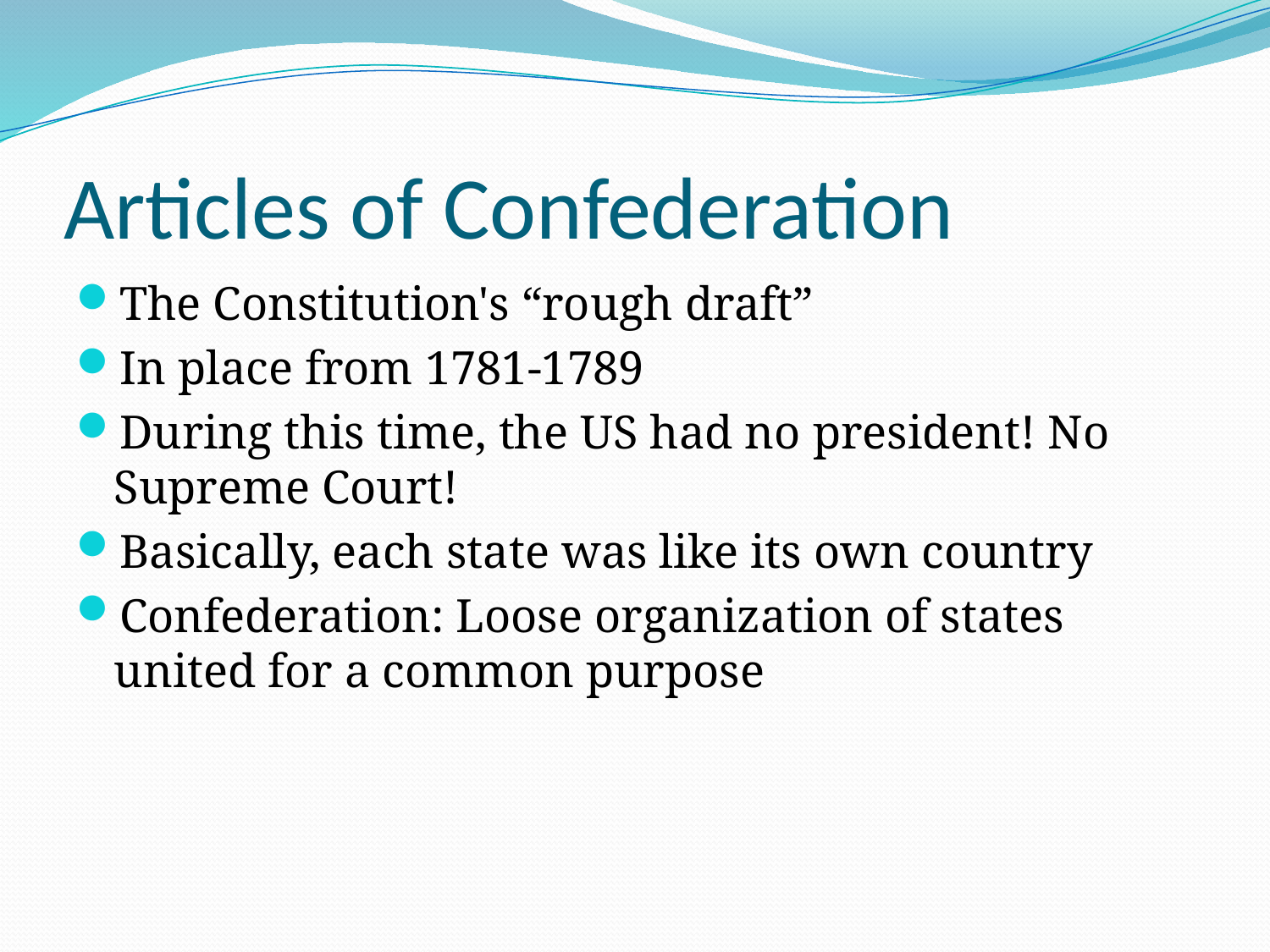

# Articles of Confederation
The Constitution's “rough draft”
In place from 1781-1789
During this time, the US had no president! No Supreme Court!
Basically, each state was like its own country
Confederation: Loose organization of states united for a common purpose